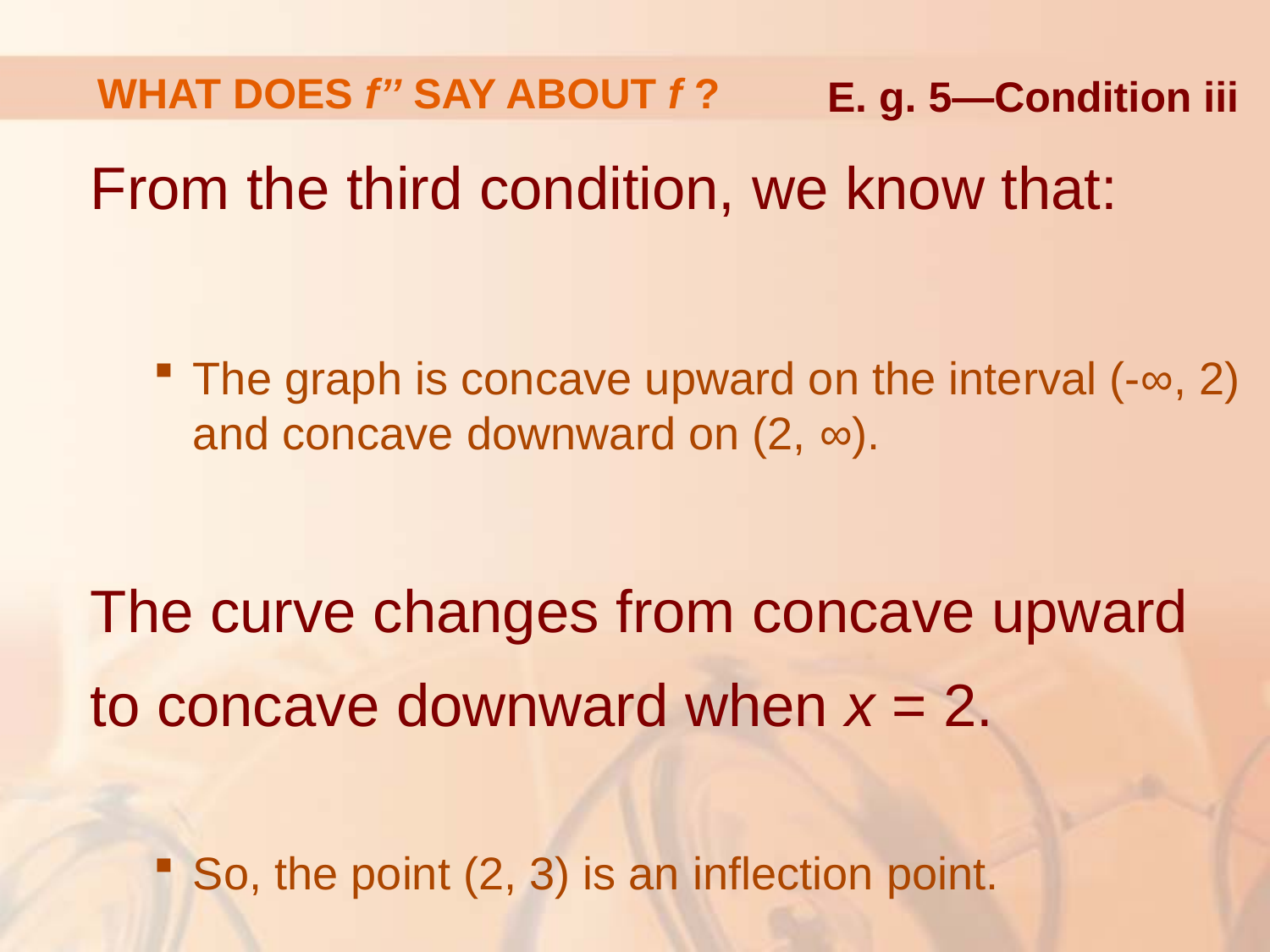

# WHAT DOES f’’ SAY ABOUT f ?
E. g. 5—Condition iii
From the third condition, we know that:

The graph is concave upward on the interval (-∞, 2) and concave downward on (2, ∞).

The curve changes from concave upward to concave downward when x = 2.

So, the point (2, 3) is an inflection point.